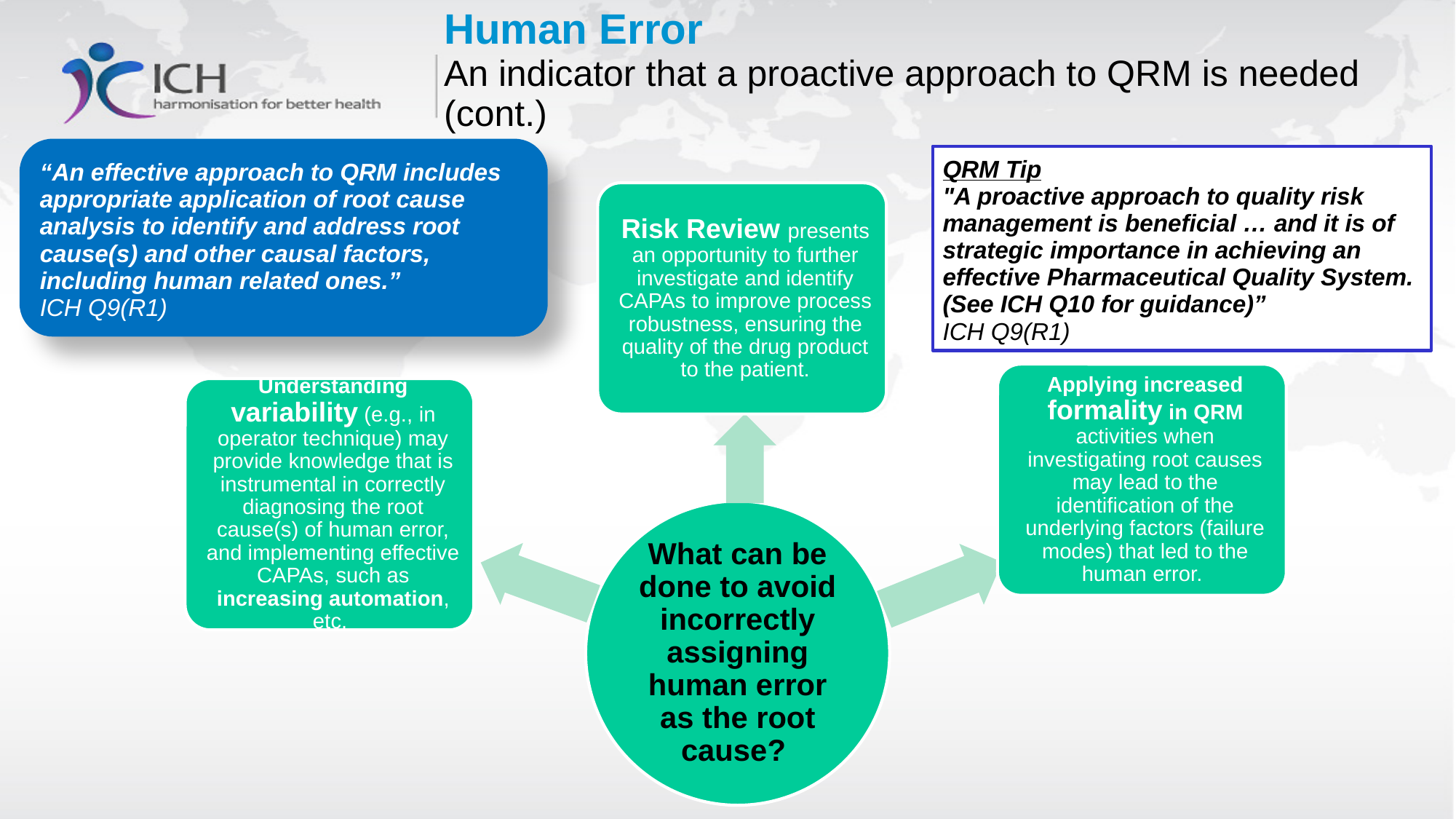

Human Error
An indicator that a proactive approach to QRM is needed (cont.)
“An effective approach to QRM includes appropriate application of root cause analysis to identify and address root cause(s) and other causal factors, including human related ones.”
ICH Q9(R1)
What can be done to avoid incorrectly assigning human error as the root cause?
Understanding variability (e.g., in operator technique) may provide knowledge that is instrumental in correctly diagnosing the root cause(s) of human error, and implementing effective CAPAs, such as increasing automation, etc.
Risk Review presents an opportunity to further investigate and identify CAPAs to improve process robustness, ensuring the quality of the drug product to the patient.
Applying increased formality in QRM activities when investigating root causes may lead to the identification of the underlying factors (failure modes) that led to the human error.
QRM Tip
"A proactive approach to quality risk management is beneficial … and it is of strategic importance in achieving an effective Pharmaceutical Quality System.  (See ICH Q10 for guidance)”
ICH Q9(R1)